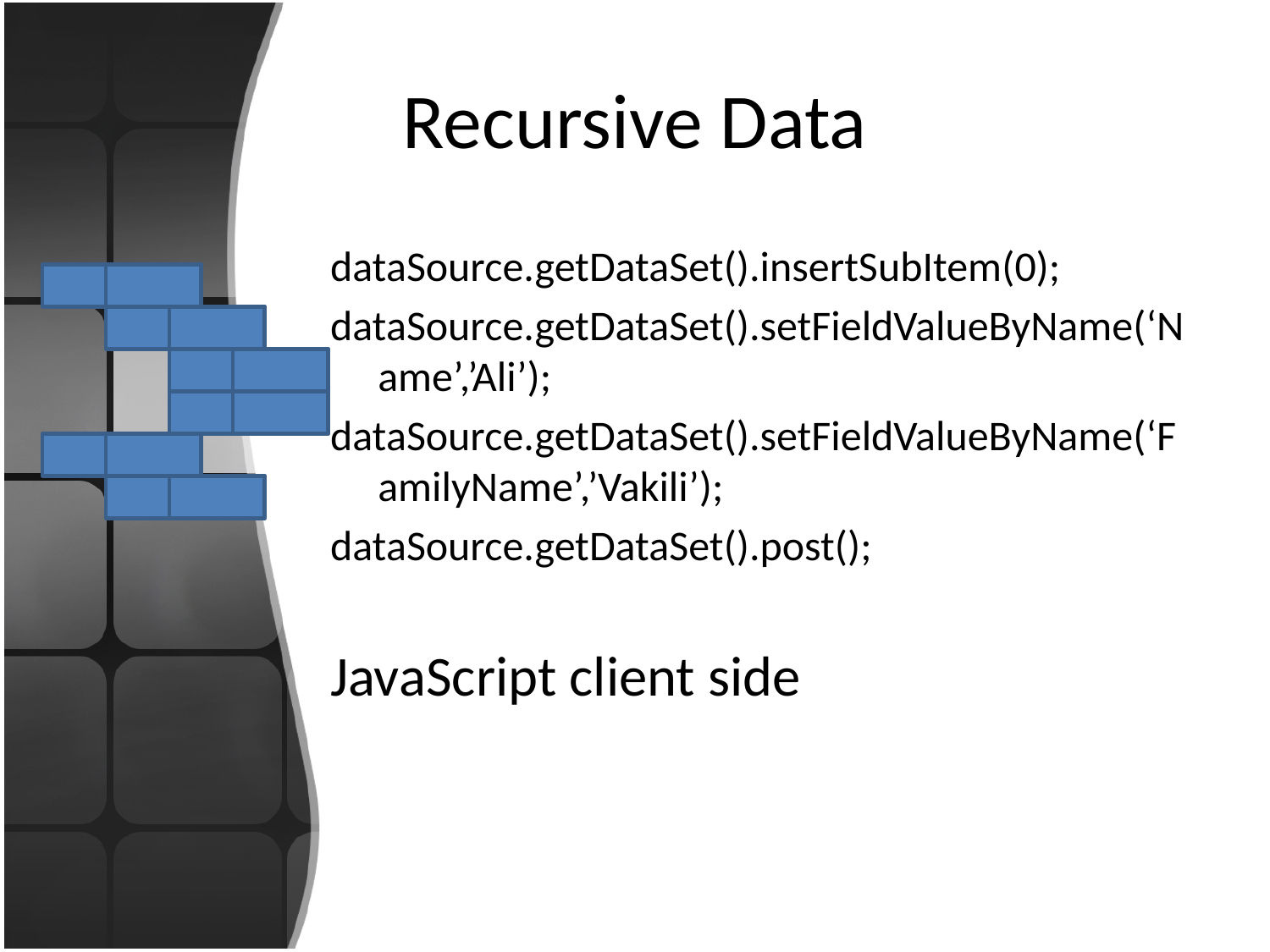

# Recursive Data
dataSource.getDataSet().insertSubItem(0);
dataSource.getDataSet().setFieldValueByName(‘Name’,’Ali’);
dataSource.getDataSet().setFieldValueByName(‘FamilyName’,’Vakili’);
dataSource.getDataSet().post();

JavaScript client side